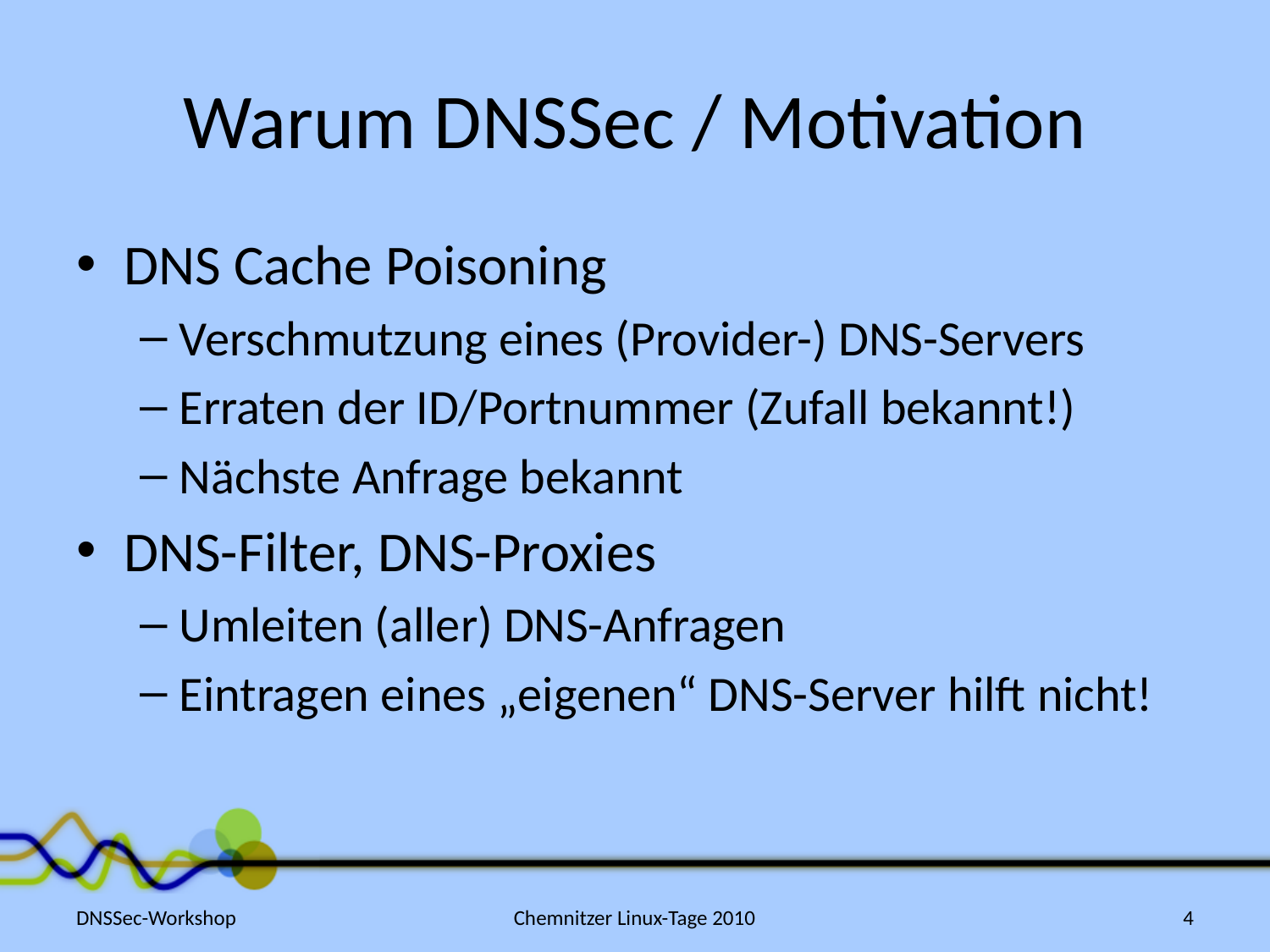

# Warum DNSSec / Motivation
DNS Cache Poisoning
Verschmutzung eines (Provider-) DNS-Servers
Erraten der ID/Portnummer (Zufall bekannt!)
Nächste Anfrage bekannt
DNS-Filter, DNS-Proxies
Umleiten (aller) DNS-Anfragen
Eintragen eines „eigenen“ DNS-Server hilft nicht!

DNSSec-Workshop
Chemnitzer Linux-Tage 2010
4